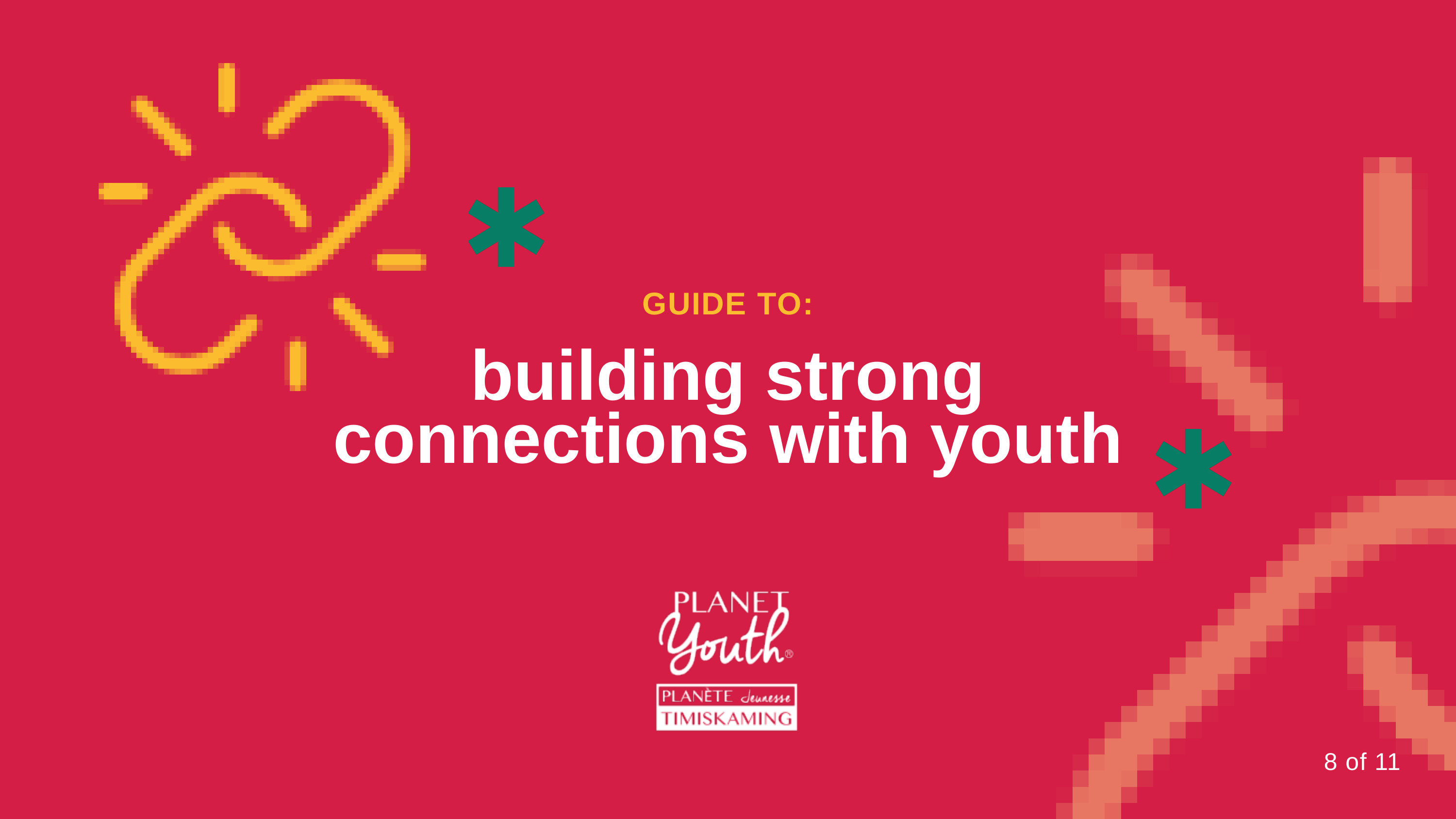

GUIDE TO:
building strong connections with youth

8 of 11